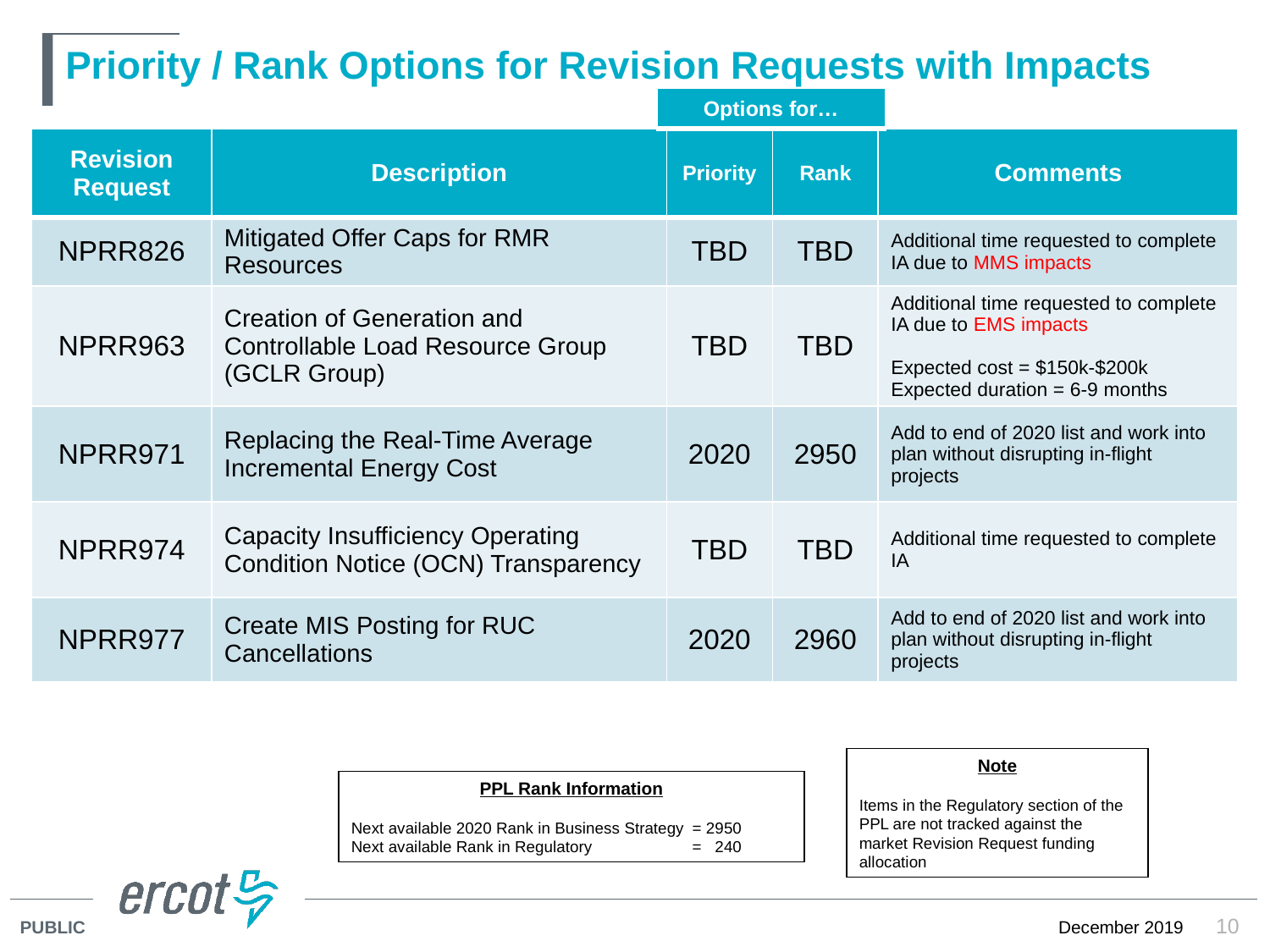

# Priority / Rank Options for Revision Requests with Impacts
| Options for… |
| --- |
| Revision Request | Description | Priority | Rank | Comments |
| --- | --- | --- | --- | --- |
| NPRR826 | Mitigated Offer Caps for RMR Resources | TBD | TBD | Additional time requested to complete IA due to MMS impacts |
| NPRR963 | Creation of Generation and Controllable Load Resource Group (GCLR Group) | TBD | TBD | Additional time requested to complete IA due to EMS impacts Expected cost = $150k-$200k Expected duration = 6-9 months |
| NPRR971 | Replacing the Real-Time Average Incremental Energy Cost | 2020 | 2950 | Add to end of 2020 list and work into plan without disrupting in-flight projects |
| NPRR974 | Capacity Insufficiency Operating Condition Notice (OCN) Transparency | TBD | TBD | Additional time requested to complete IA |
| NPRR977 | Create MIS Posting for RUC Cancellations | 2020 | 2960 | Add to end of 2020 list and work into plan without disrupting in-flight projects |
Note

Items in the Regulatory section of the PPL are not tracked against the market Revision Request funding allocation
PPL Rank Information

Next available 2020 Rank in Business Strategy 	= 2950
Next available Rank in Regulatory	=   240
10